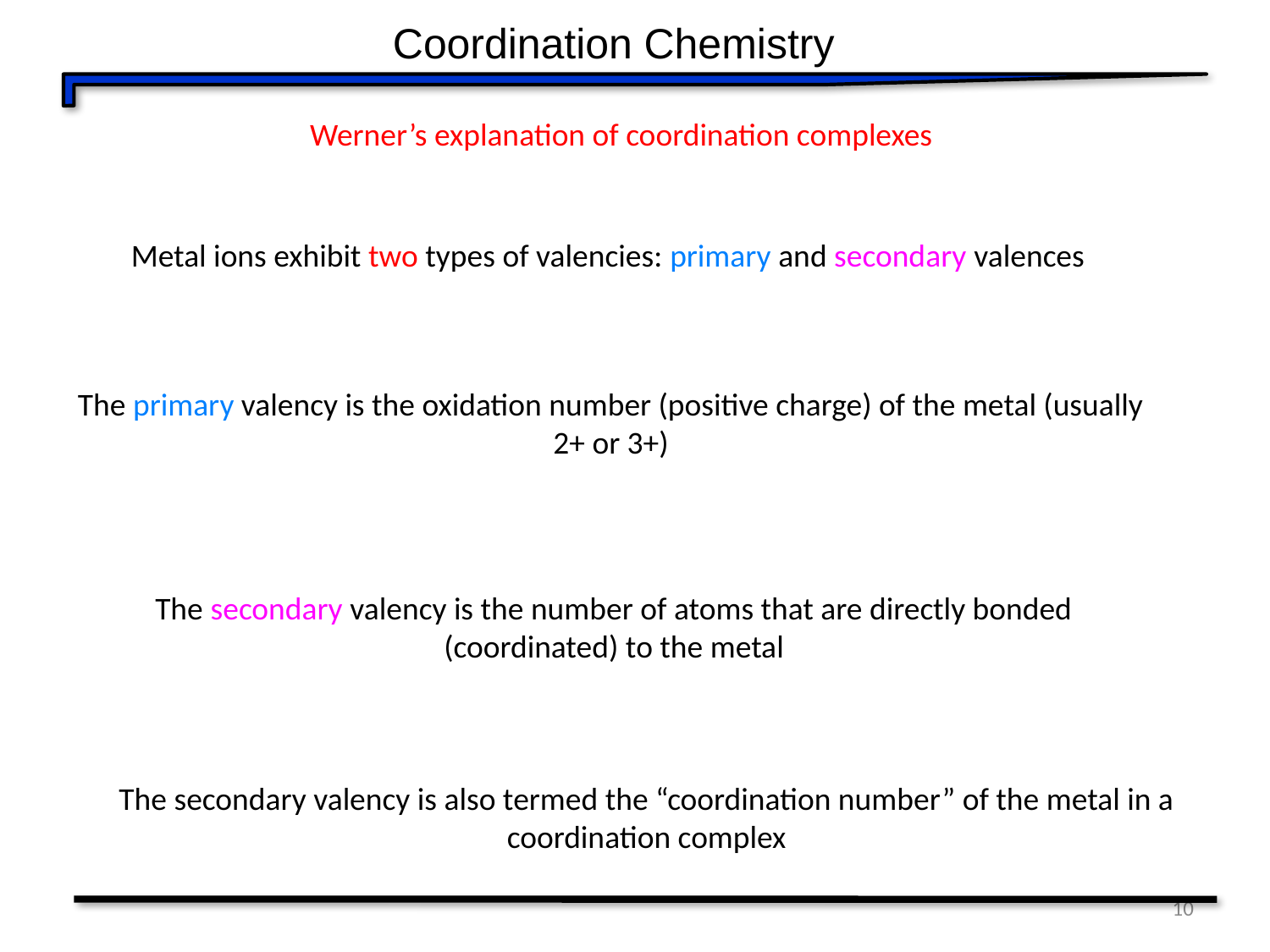

Coordination Chemistry

Werner’s explanation of coordination complexes
Metal ions exhibit two types of valencies: primary and secondary valences
The primary valency is the oxidation number (positive charge) of the metal (usually 2+ or 3+)
The secondary valency is the number of atoms that are directly bonded (coordinated) to the metal
The secondary valency is also termed the “coordination number” of the metal in a coordination complex
10